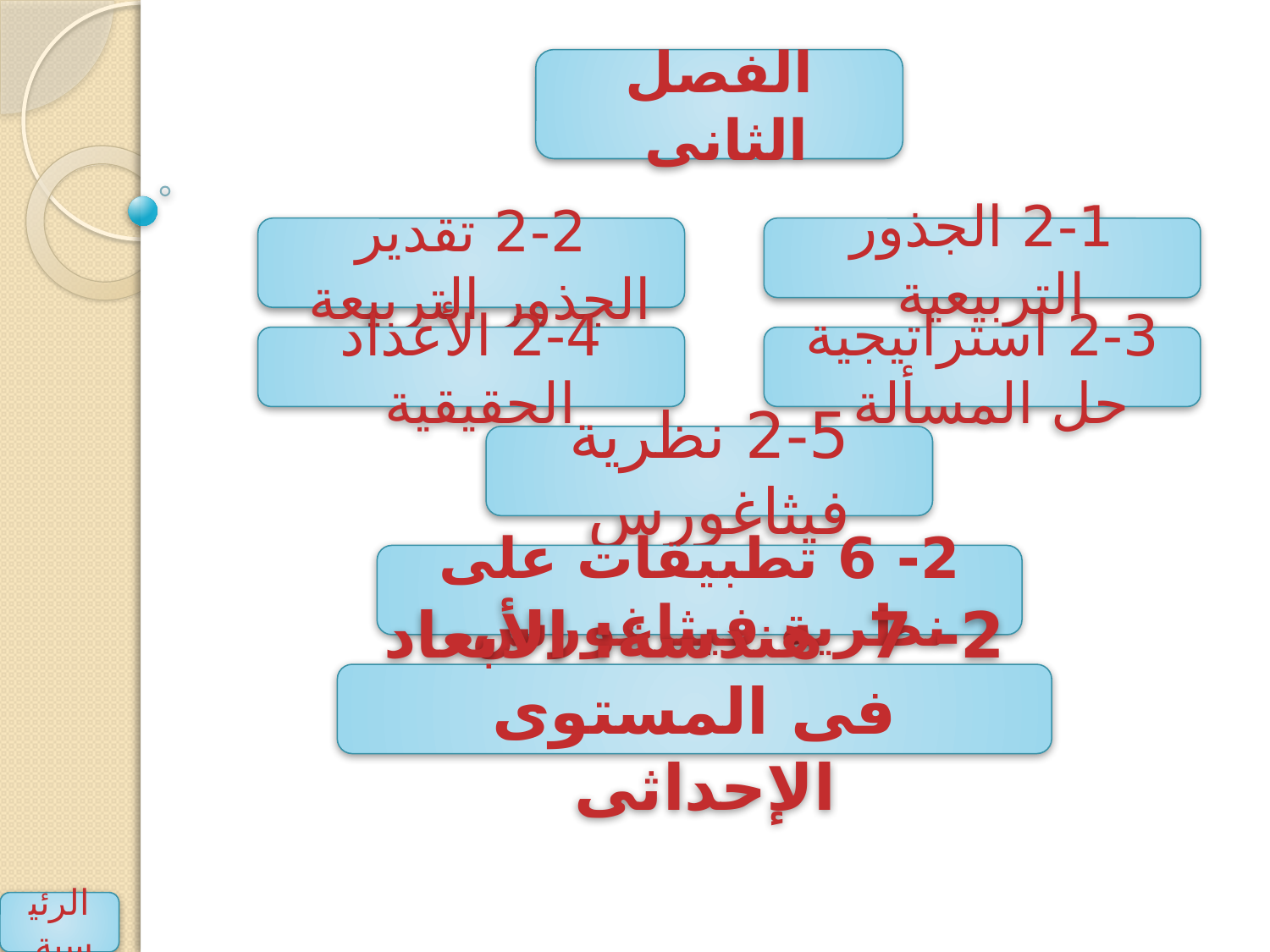

الفصل الثانى
2-2 تقدير الجذور التربيعة
2-1 الجذور التربيعية
2-4 الأعداد الحقيقية
2-3 استراتيجية حل المسألة
2-5 نظرية فيثاغورس

2- 6 تطبيقات على نظرية فيثاغورس

2- 7  هندسة: الأبعاد فى المستوى الإحداثى
الرئيسية